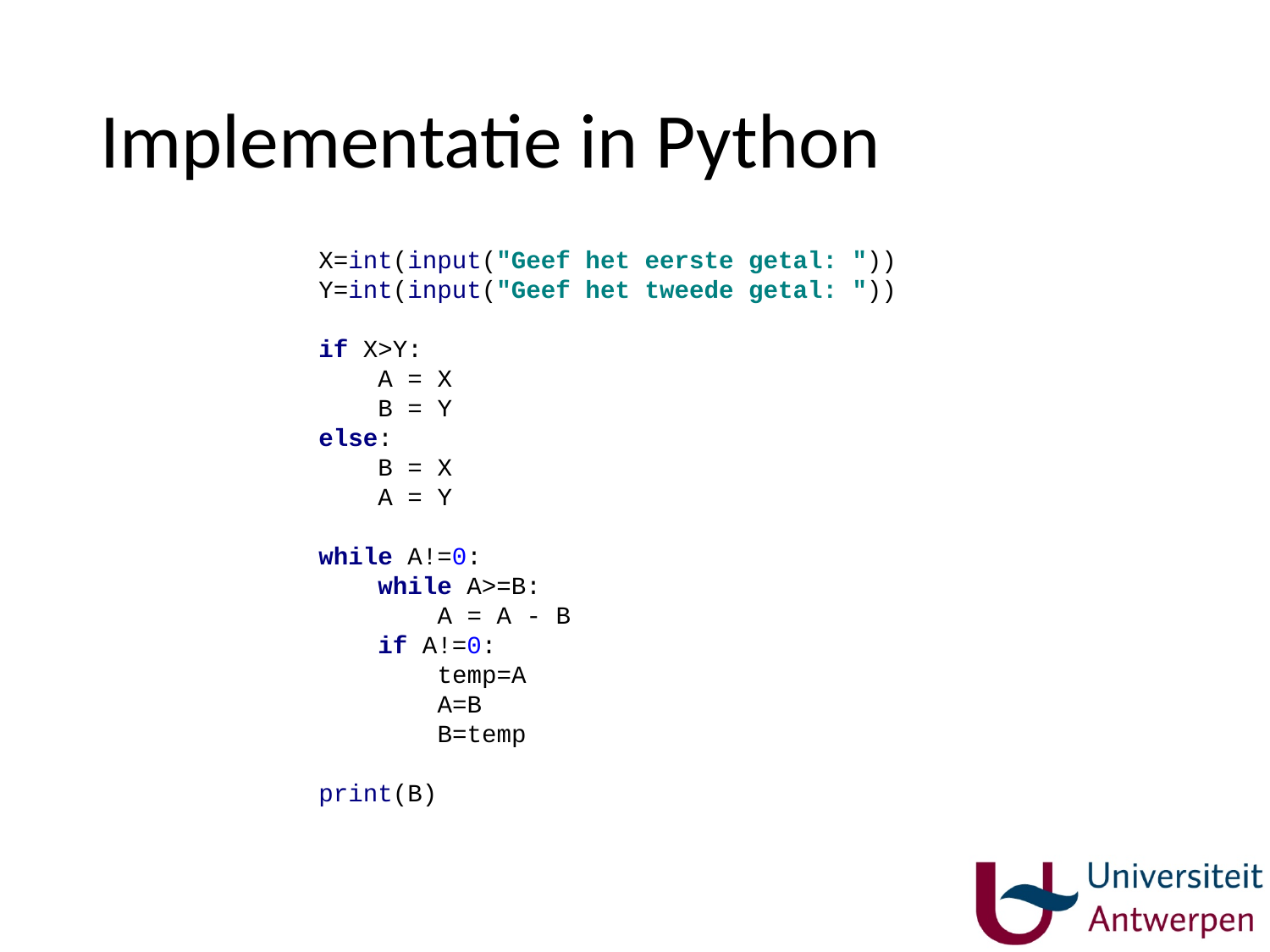

# Implementatie in Python
X=int(input("Geef het eerste getal: "))
Y=int(input("Geef het tweede getal: "))
if X>Y:
    A = X
    B = Y
else:
    B = X
    A = Y
while A!=0:
    while A>=B:
        A = A - B
    if A!=0:
        temp=A
        A=B
        B=temp
print(B)